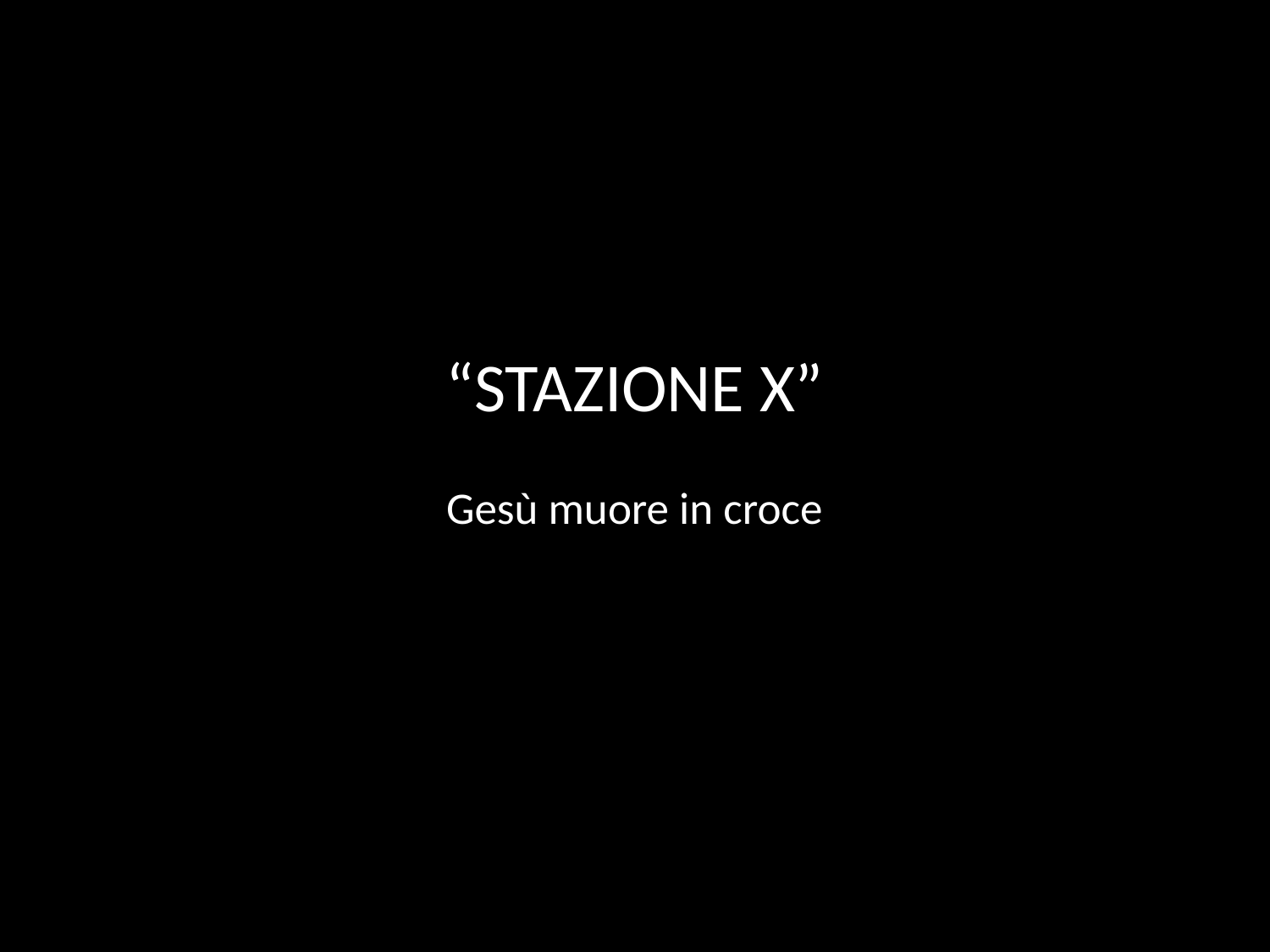

# “STAZIONE X” Gesù muore in croce